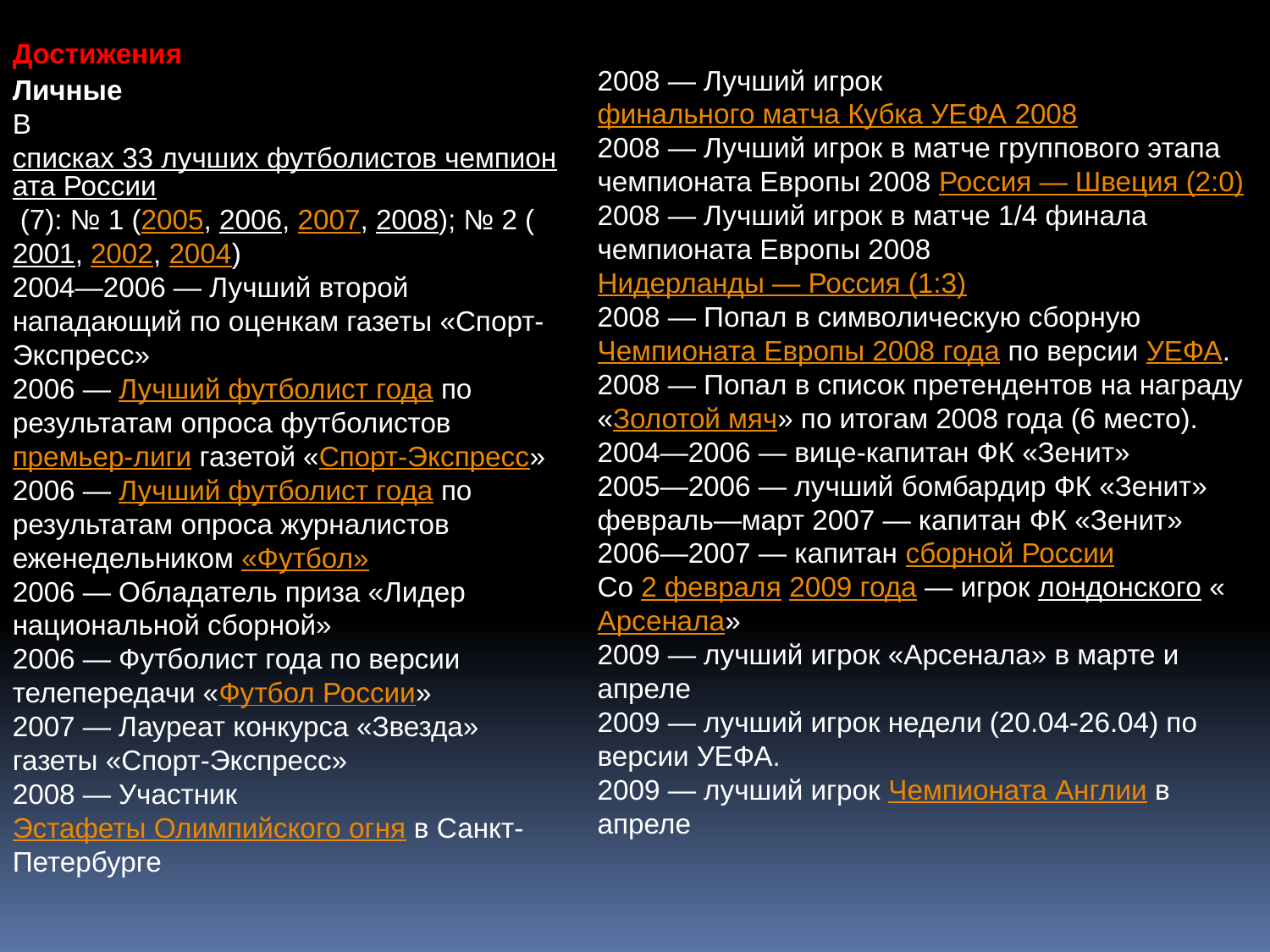

Достижения

2008 — Лучший игрок финального матча Кубка УЕФА 2008
2008 — Лучший игрок в матче группового этапа чемпионата Европы 2008 Россия — Швеция (2:0)
2008 — Лучший игрок в матче 1/4 финала чемпионата Европы 2008 Нидерланды — Россия (1:3)
2008 — Попал в символическую сборную Чемпионата Европы 2008 года по версии УЕФА.
2008 — Попал в список претендентов на награду «Золотой мяч» по итогам 2008 года (6 место).
2004—2006 — вице-капитан ФК «Зенит»
2005—2006 — лучший бомбардир ФК «Зенит»
февраль—март 2007 — капитан ФК «Зенит»
2006—2007 — капитан сборной России
Со 2 февраля 2009 года — игрок лондонского «Арсенала»
2009 — лучший игрок «Арсенала» в марте и апреле
2009 — лучший игрок недели (20.04-26.04) по версии УЕФА.
2009 — лучший игрок Чемпионата Англии в апреле

Личные
В списках 33 лучших футболистов чемпионата России (7): № 1 (2005, 2006, 2007, 2008); № 2 (2001, 2002, 2004)
2004—2006 — Лучший второй нападающий по оценкам газеты «Спорт-Экспресс»
2006 — Лучший футболист года по результатам опроса футболистов премьер-лиги газетой «Спорт-Экспресс»
2006 — Лучший футболист года по результатам опроса журналистов еженедельником «Футбол»
2006 — Обладатель приза «Лидер национальной сборной»
2006 — Футболист года по версии телепередачи «Футбол России»
2007 — Лауреат конкурса «Звезда» газеты «Спорт-Экспресс»
2008 — Участник Эстафеты Олимпийского огня в Санкт-Петербурге